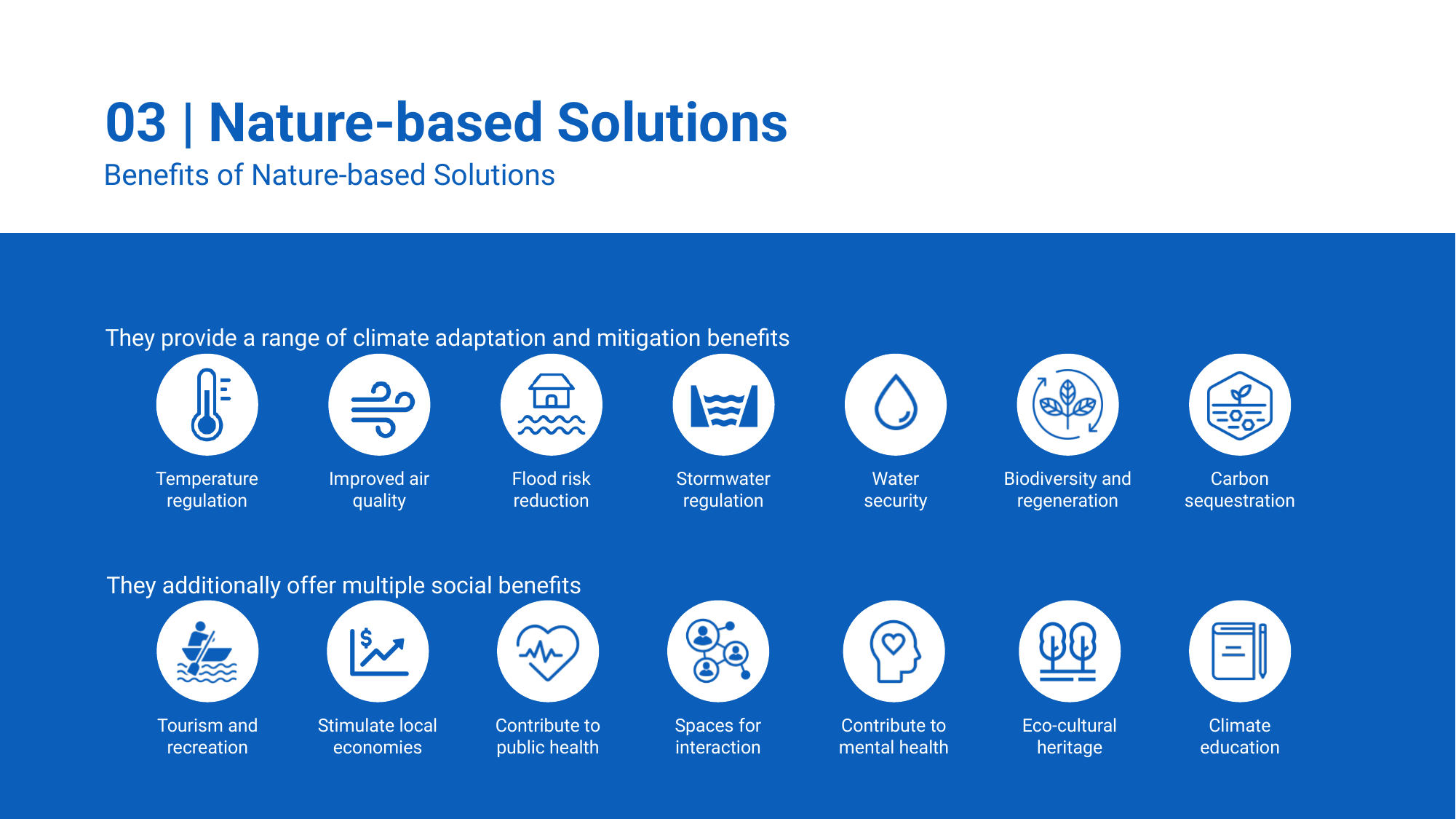

03 | Nature-based Solutions
Benefits of Nature-based Solutions

They provide a range of climate adaptation and mitigation benefits

Temperature regulation
Improved air quality
Flood risk reduction
Stormwater regulation
Water
security
Biodiversity and regeneration
Carbon sequestration
They additionally offer multiple social benefits

Tourism and recreation
Stimulate local economies
Contribute to public health
Spaces for interaction
Contribute to mental health
Eco-cultural heritage
Climate education
66